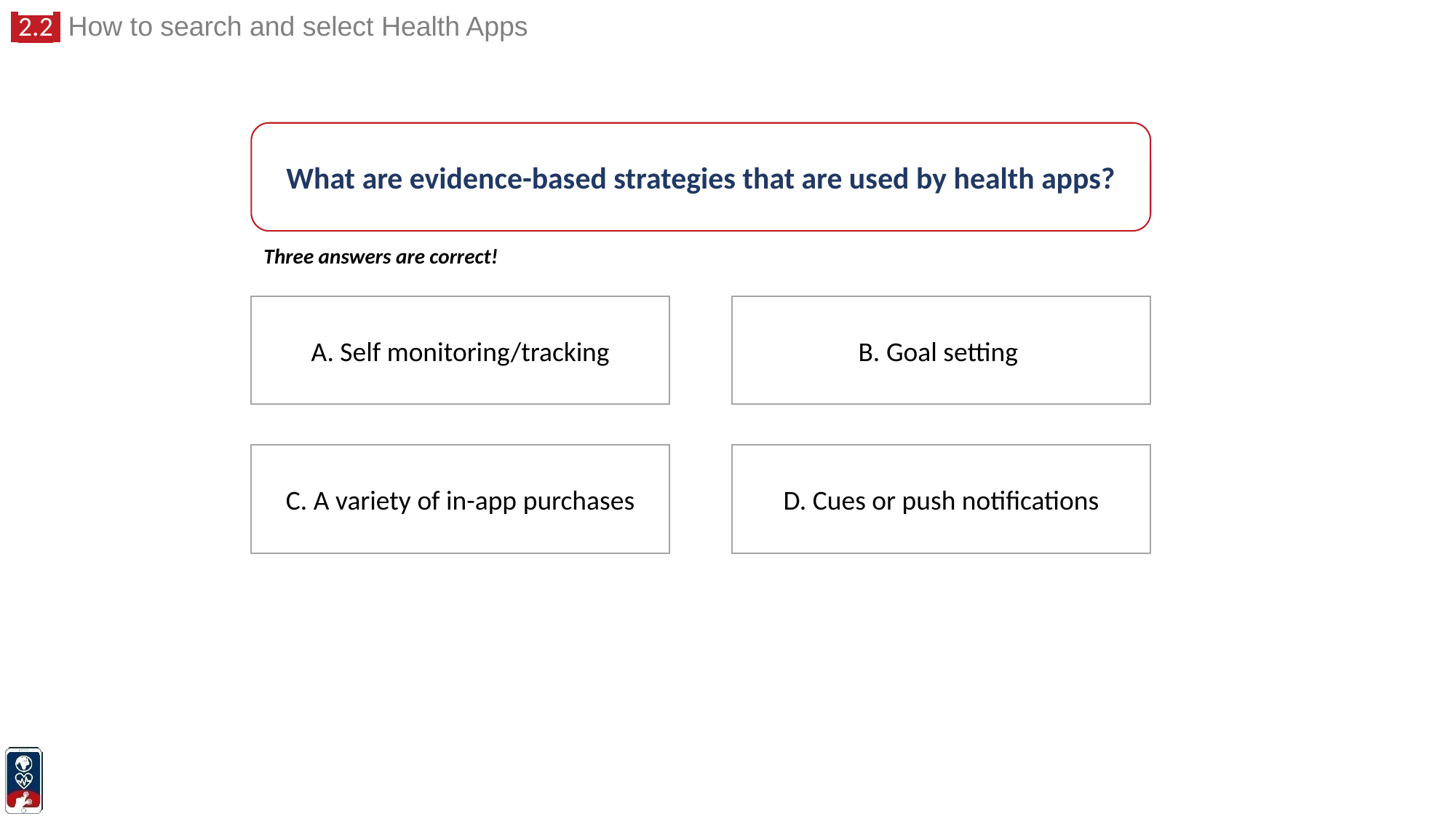

What are evidence-based strategies that are used by health apps?
Three answers are correct!
A. Self monitoring/tracking
B. Goal setting
D. Cues or push notifications
C. A variety of in-app purchases